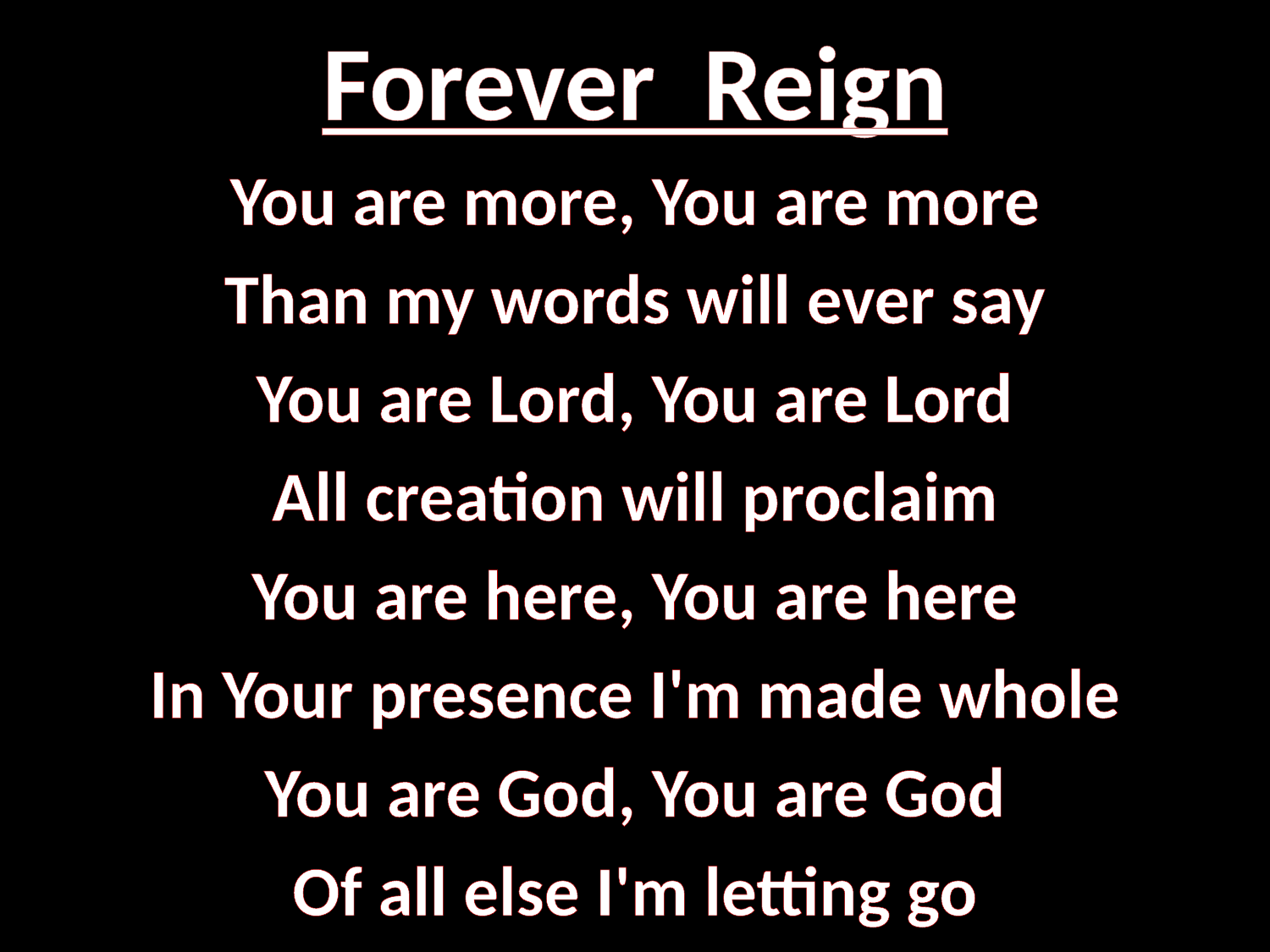

# Forever  Reign
You are more, You are more
Than my words will ever say
You are Lord, You are Lord
All creation will proclaim
You are here, You are here
In Your presence I'm made whole
You are God, You are God
Of all else I'm letting go